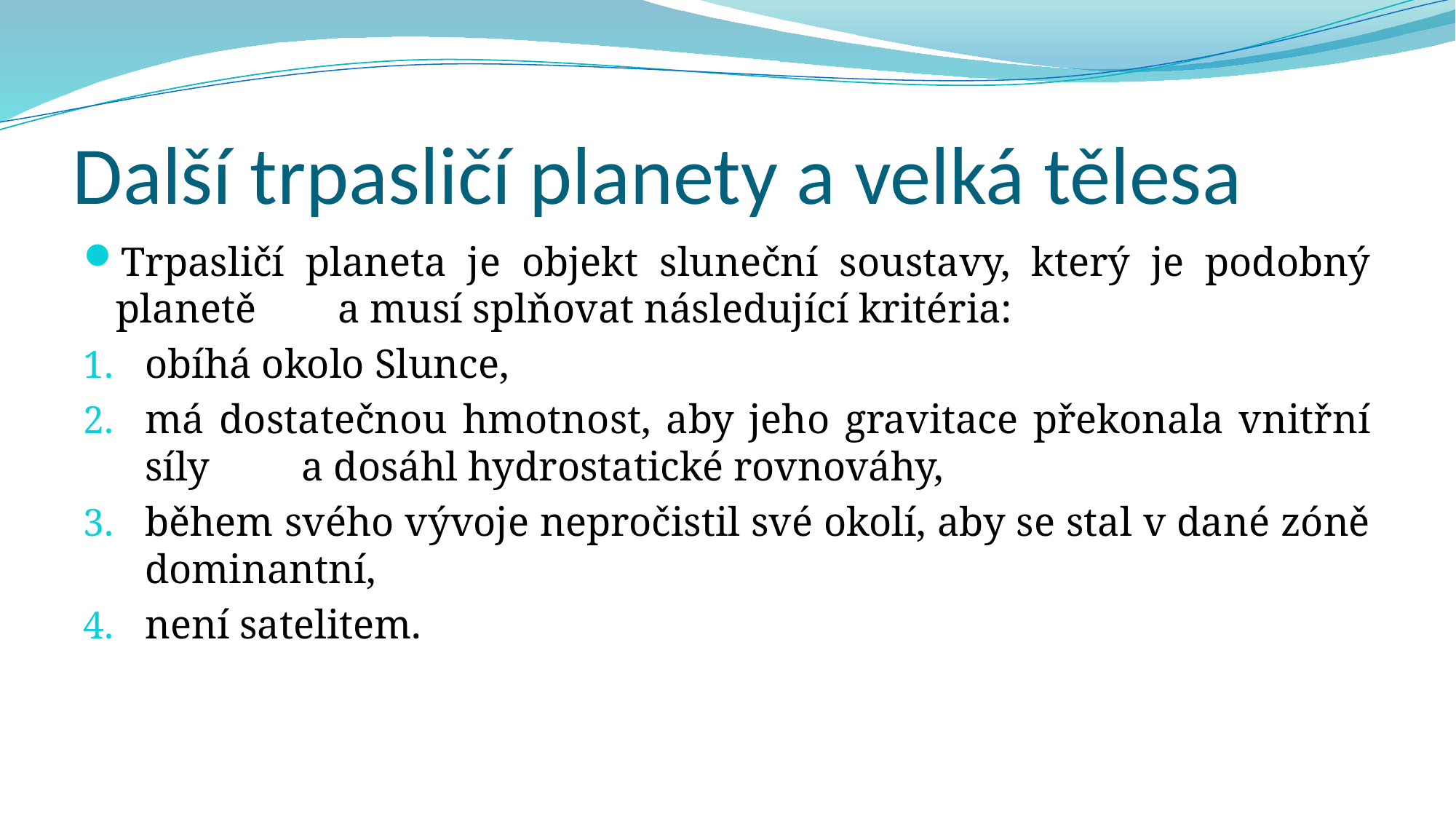

# Další trpasličí planety a velká tělesa
Trpasličí planeta je objekt sluneční soustavy, který je podobný planetě        a musí splňovat následující kritéria:
obíhá okolo Slunce,
má dostatečnou hmotnost, aby jeho gravitace překonala vnitřní síly         a dosáhl hydrostatické rovnováhy,
během svého vývoje nepročistil své okolí, aby se stal v dané zóně dominantní,
není satelitem.